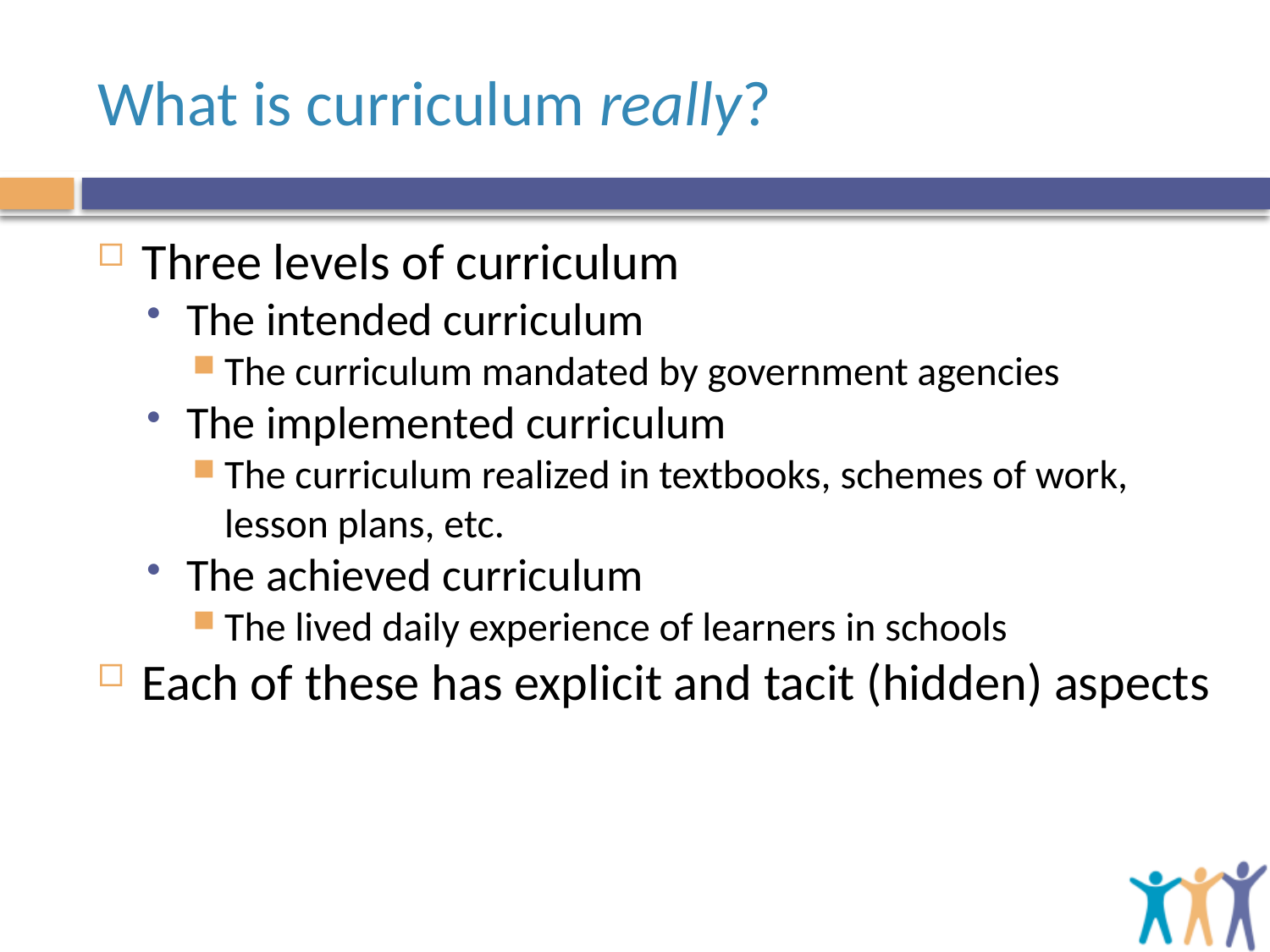

# What is curriculum really?
Three levels of curriculum
The intended curriculum
The curriculum mandated by government agencies
The implemented curriculum
The curriculum realized in textbooks, schemes of work, lesson plans, etc.
The achieved curriculum
The lived daily experience of learners in schools
Each of these has explicit and tacit (hidden) aspects